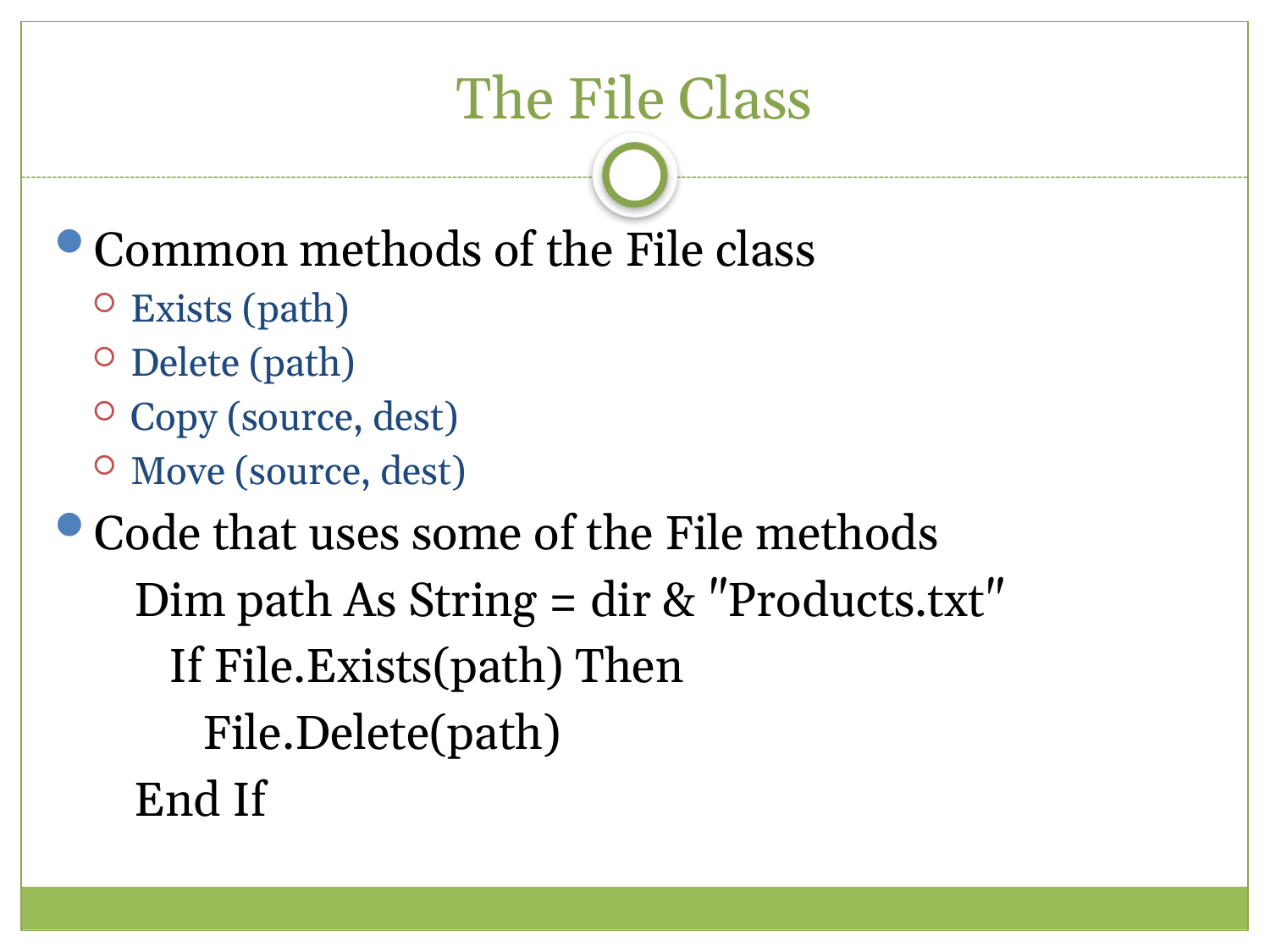

# The File Class
Common methods of the File class
Exists (path)
Delete (path)
Copy (source, dest)
Move (source, dest)
Code that uses some of the File methods
       Dim path As String = dir & "Products.txt"
          If File.Exists(path) Then
             File.Delete(path)
       End If